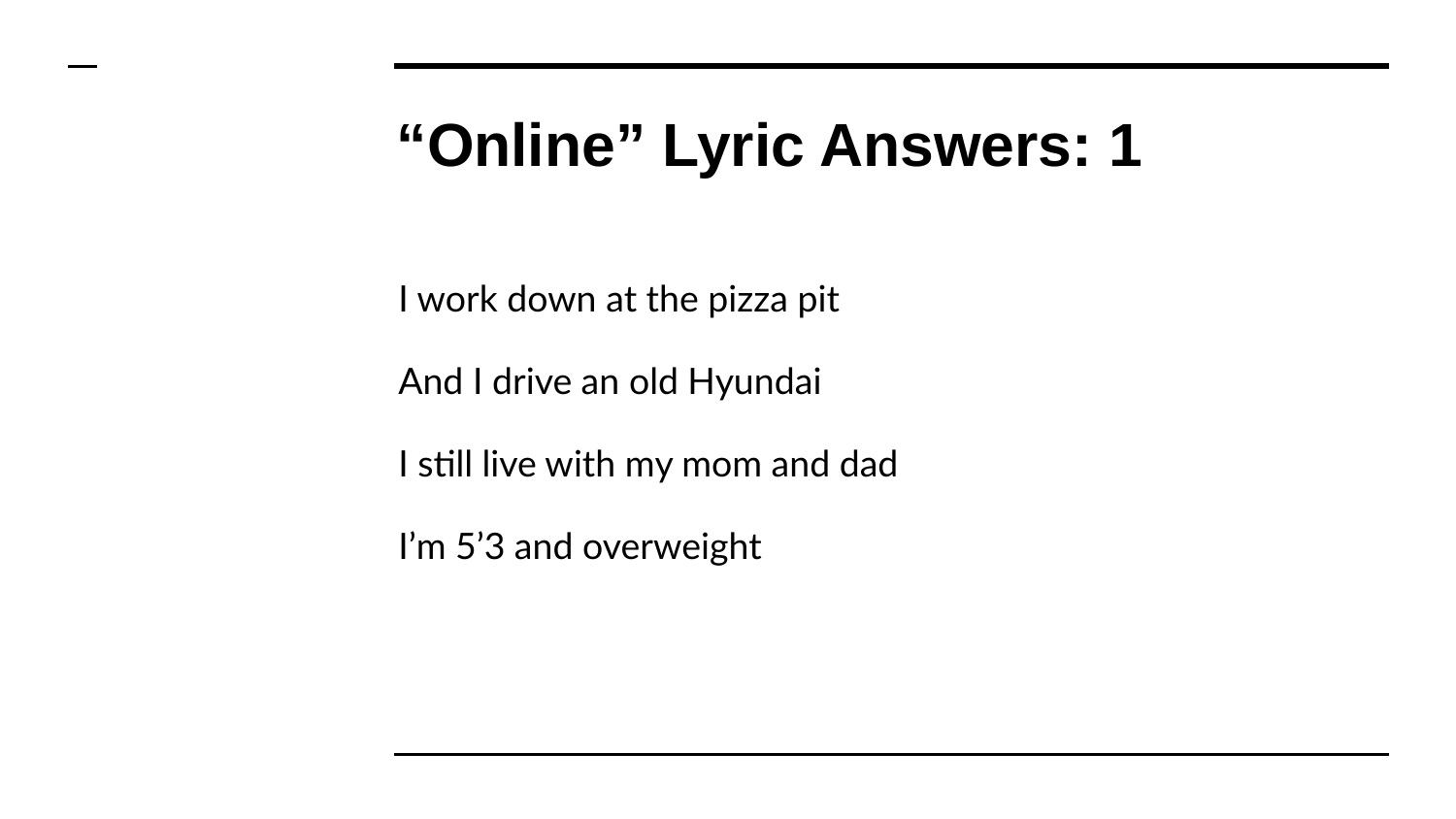

# “Online” Lyric Answers: 1
I work down at the pizza pit
And I drive an old Hyundai
I still live with my mom and dad
I’m 5’3 and overweight